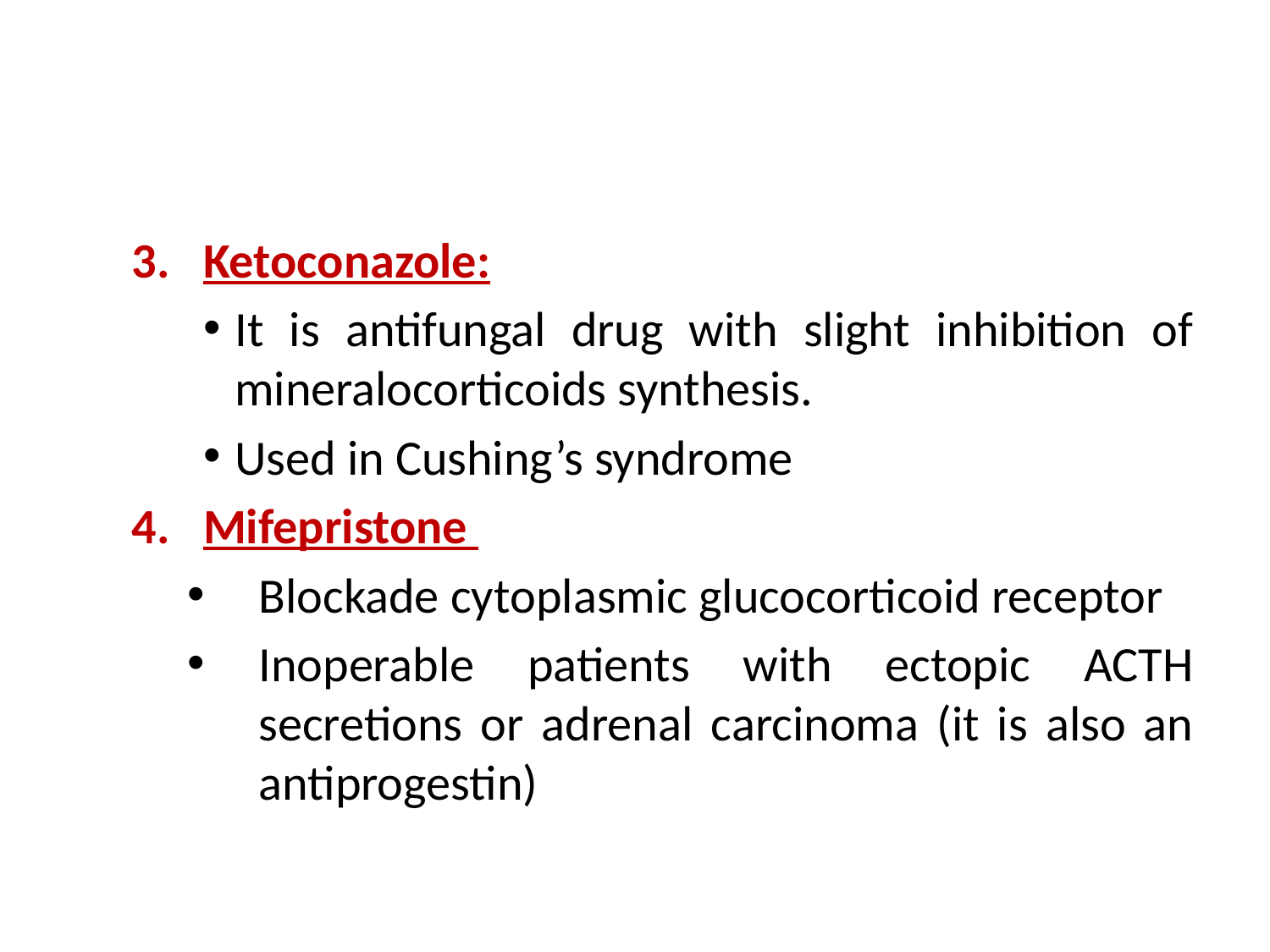

#
Ketoconazole:
It is antifungal drug with slight inhibition of mineralocorticoids synthesis.
Used in Cushing’s syndrome
Mifepristone
Blockade cytoplasmic glucocorticoid receptor
Inoperable patients with ectopic ACTH secretions or adrenal carcinoma (it is also an antiprogestin)